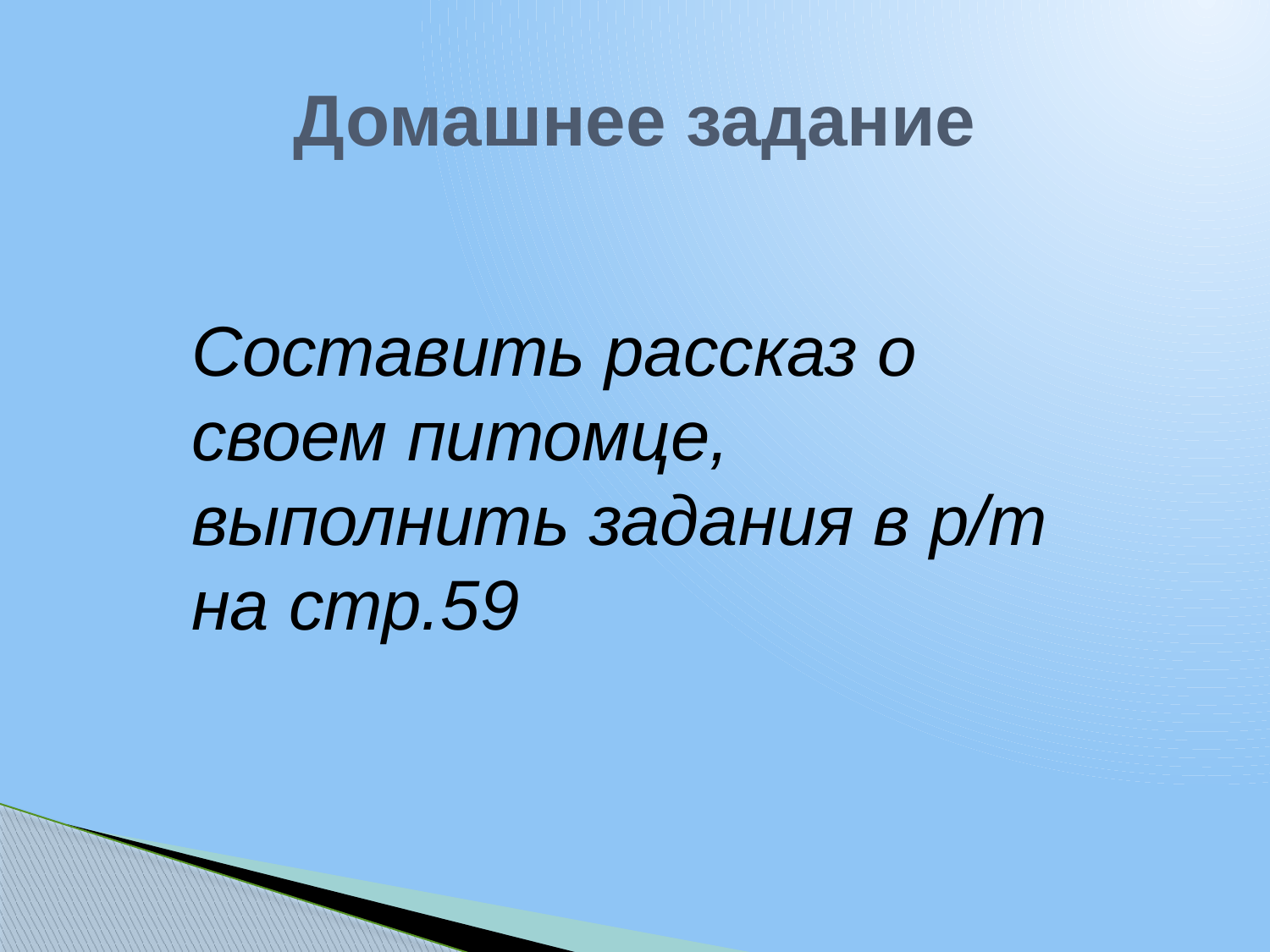

# Домашнее задание
Составить рассказ о своем питомце, выполнить задания в р/т на стр.59